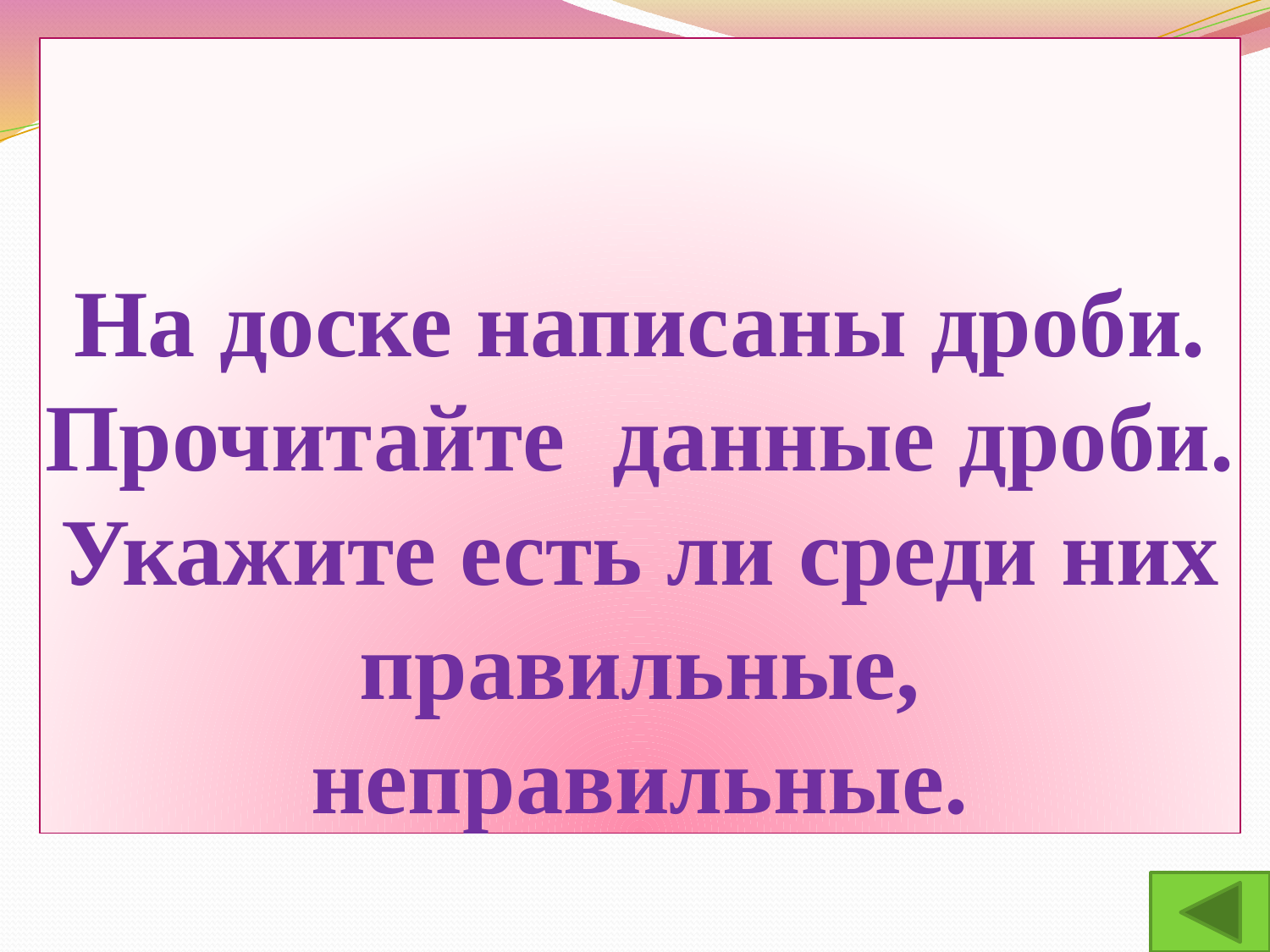

# На доске написаны дроби. Прочитайте  данные дроби. Укажите есть ли среди них правильные, неправильные.